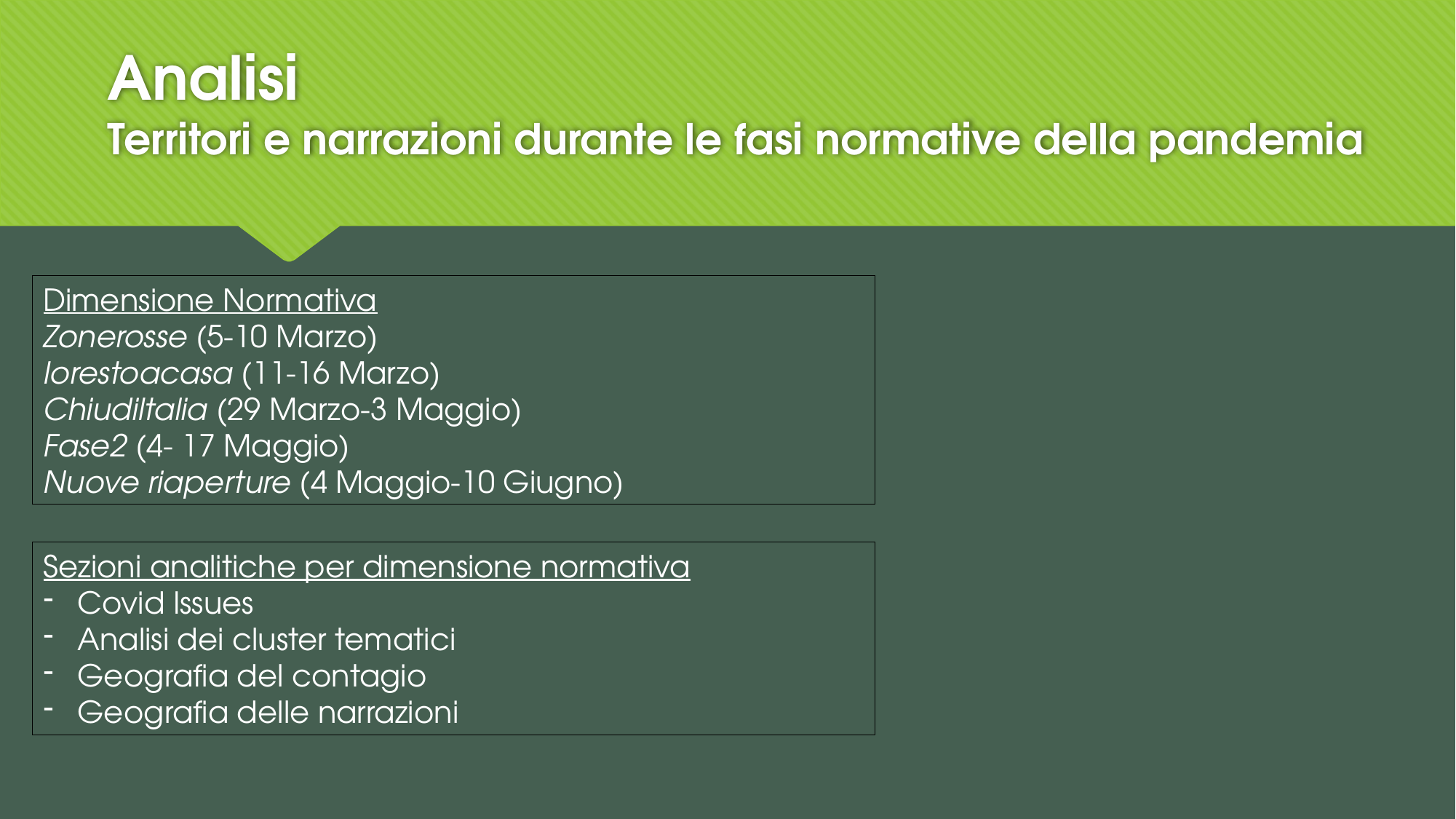

# Analisi Territori e narrazioni durante le fasi normative della pandemia
Dimensione Normativa
Zonerosse (5-10 Marzo)
Iorestoacasa (11-16 Marzo)
ChiudiItalia (29 Marzo-3 Maggio)
Fase2 (4- 17 Maggio)
Nuove riaperture (4 Maggio-10 Giugno)
Sezioni analitiche per dimensione normativa
Covid Issues
Analisi dei cluster tematici
Geografia del contagio
Geografia delle narrazioni